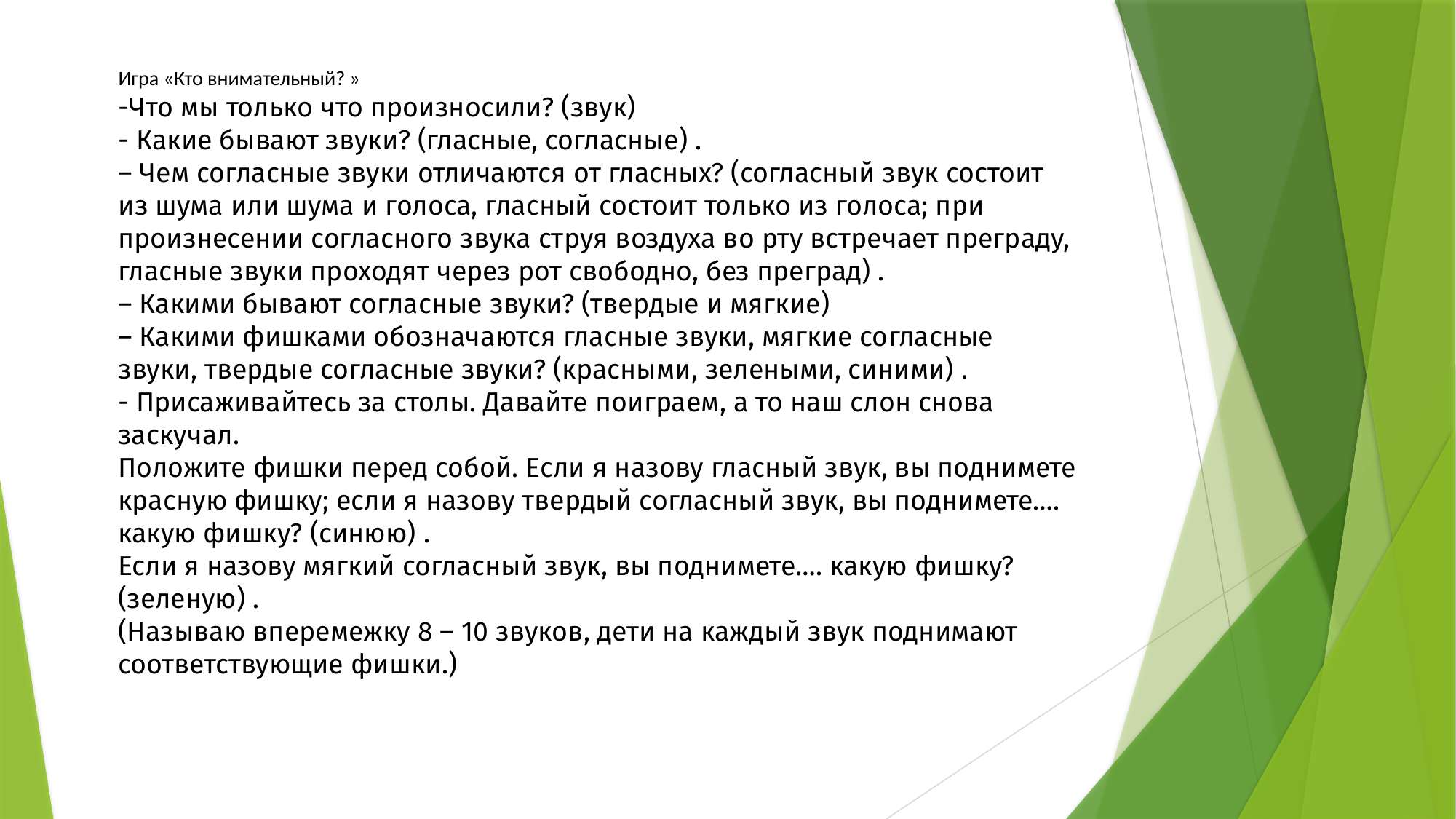

Игра «Кто внимательный? »
-Что мы только что произносили? (звук)
- Какие бывают звуки? (гласные, согласные) .
– Чем согласные звуки отличаются от гласных? (согласный звук состоит из шума или шума и голоса, гласный состоит только из голоса; при произнесении согласного звука струя воздуха во рту встречает преграду, гласные звуки проходят через рот свободно, без преград) .
– Какими бывают согласные звуки? (твердые и мягкие)
– Какими фишками обозначаются гласные звуки, мягкие согласные звуки, твердые согласные звуки? (красными, зелеными, синими) .
- Присаживайтесь за столы. Давайте поиграем, а то наш слон снова заскучал.
Положите фишки перед собой. Если я назову гласный звук, вы поднимете красную фишку; если я назову твердый согласный звук, вы поднимете…. какую фишку? (синюю) .
Если я назову мягкий согласный звук, вы поднимете…. какую фишку? (зеленую) .
(Называю вперемежку 8 – 10 звуков, дети на каждый звук поднимают соответствующие фишки.)